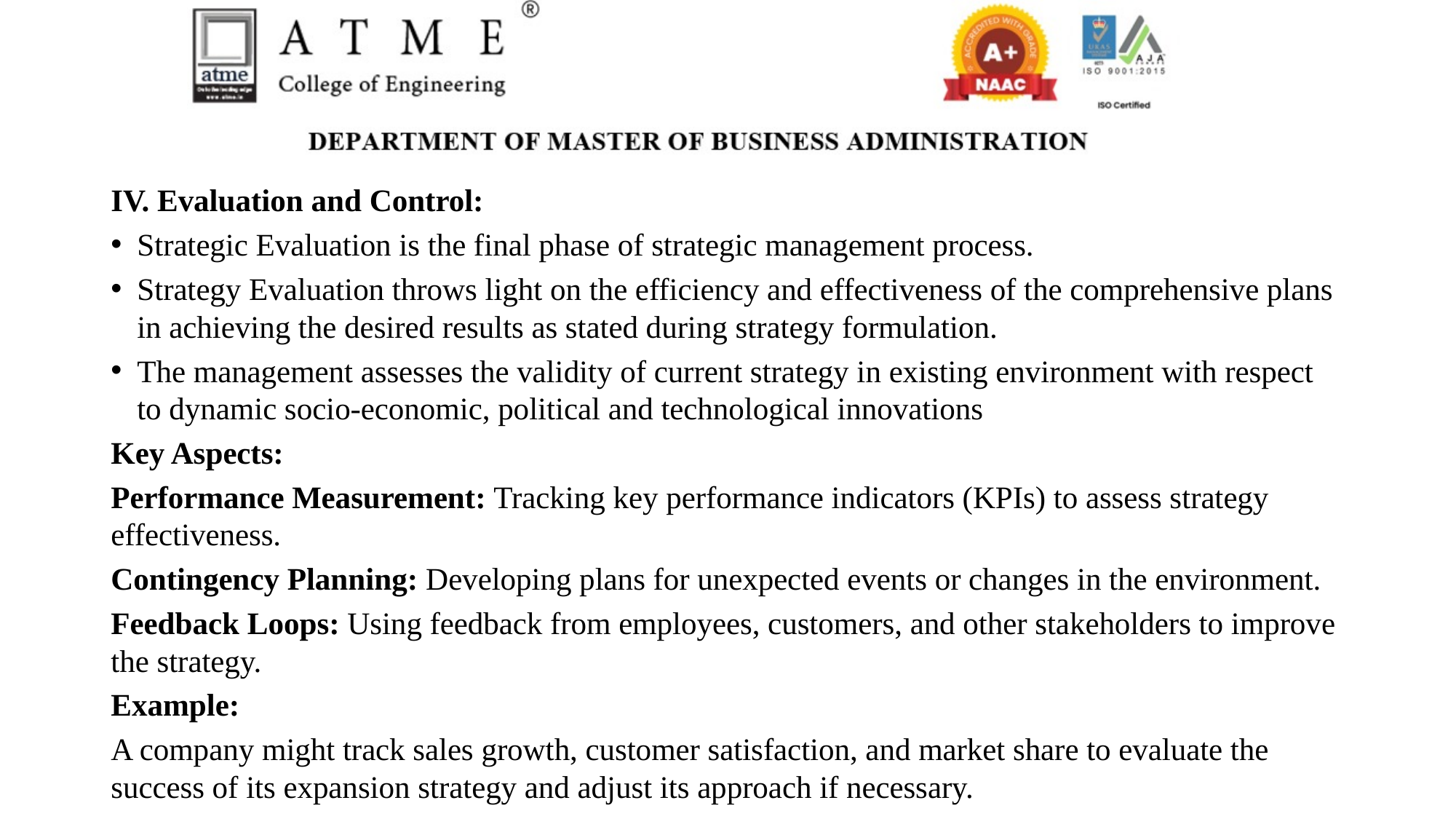

IV. Evaluation and Control:
Strategic Evaluation is the final phase of strategic management process.
Strategy Evaluation throws light on the efficiency and effectiveness of the comprehensive plans in achieving the desired results as stated during strategy formulation.
The management assesses the validity of current strategy in existing environment with respect to dynamic socio-economic, political and technological innovations
Key Aspects:
Performance Measurement: Tracking key performance indicators (KPIs) to assess strategy effectiveness.
Contingency Planning: Developing plans for unexpected events or changes in the environment.
Feedback Loops: Using feedback from employees, customers, and other stakeholders to improve the strategy.
Example:
A company might track sales growth, customer satisfaction, and market share to evaluate the success of its expansion strategy and adjust its approach if necessary.